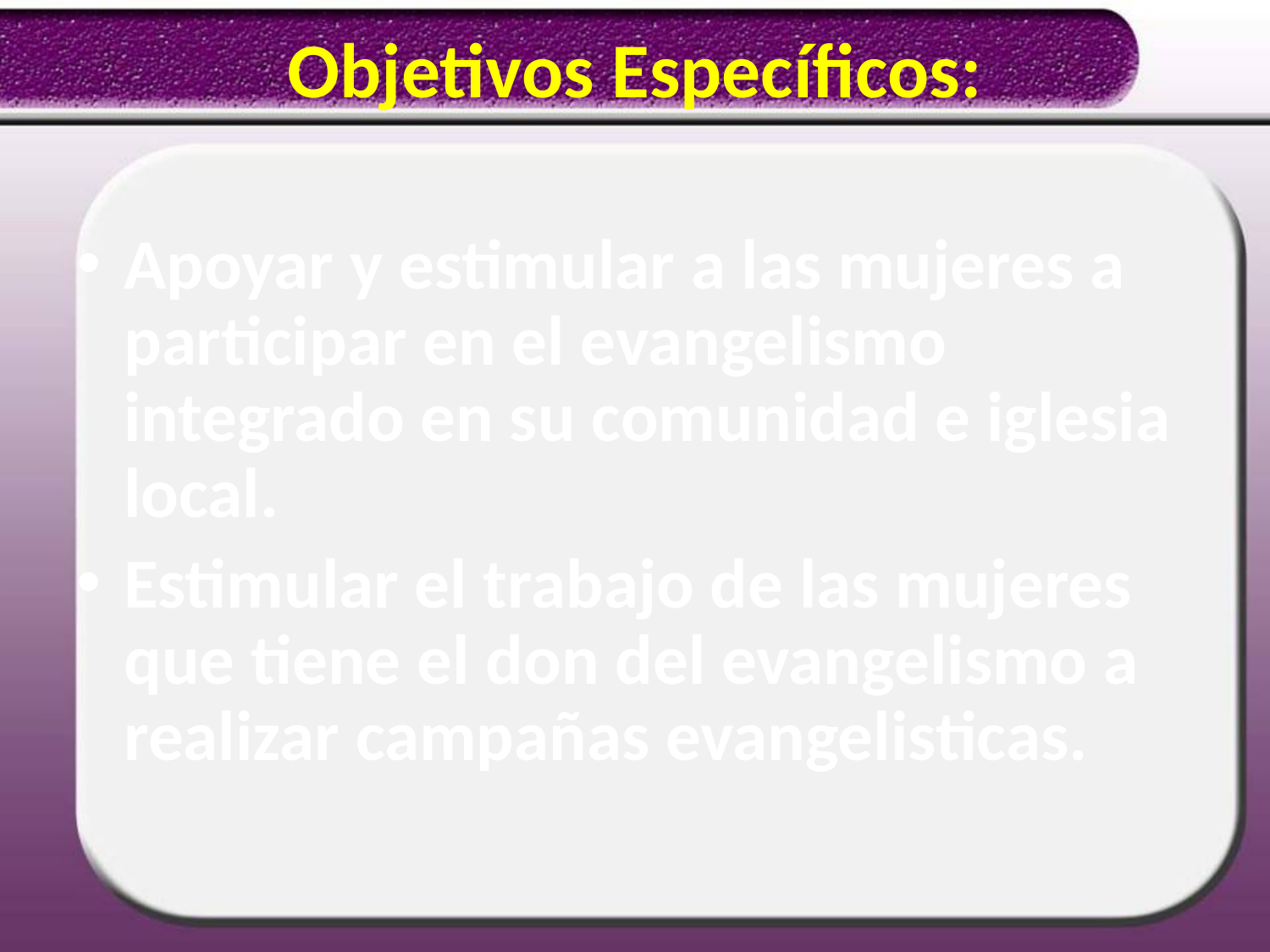

# Objetivos Específicos:
Apoyar y estimular a las mujeres a participar en el evangelismo integrado en su comunidad e iglesia local.
Estimular el trabajo de las mujeres que tiene el don del evangelismo a realizar campañas evangelisticas.